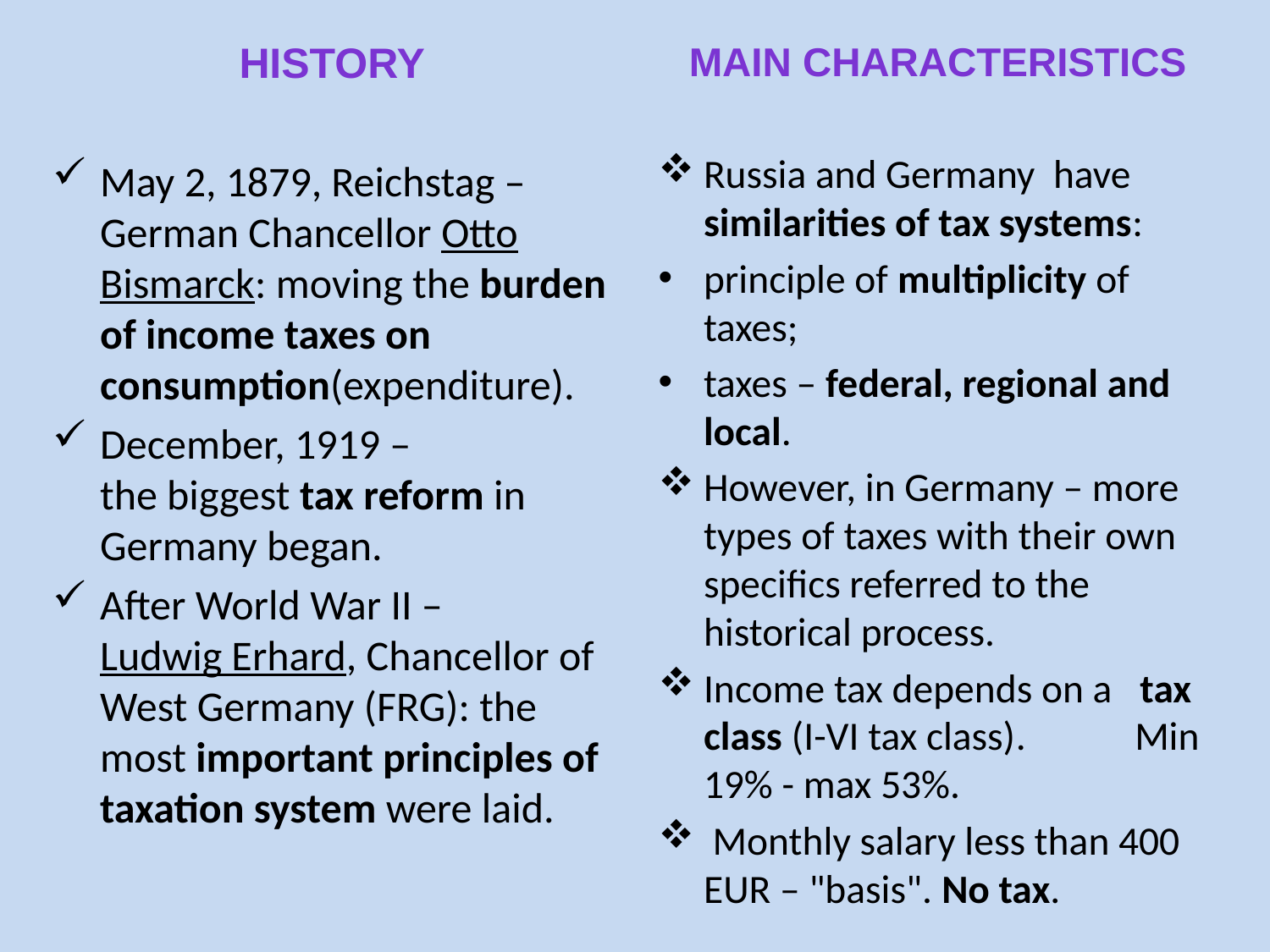

HISTORY

May 2, 1879, Reichstag – German Chancellor Otto Bismarck: moving the burden of income taxes on consumption(expenditure).
December, 1919 –                the biggest tax reform in Germany began.
After World War II –      Ludwig Erhard, Chancellor of West Germany (FRG): the most important principles of taxation system were laid.
MAIN CHARACTERISTICS

Russia and Germany  have similarities of tax systems:
principle of multiplicity of taxes;
taxes – federal, regional and local.
However, in Germany – more types of taxes with their own specifics referred to the historical process.
Income tax depends on a   tax class (I-VI tax class).            Min 19% - max 53%.
 Monthly salary less than 400 EUR – "basis". No tax.